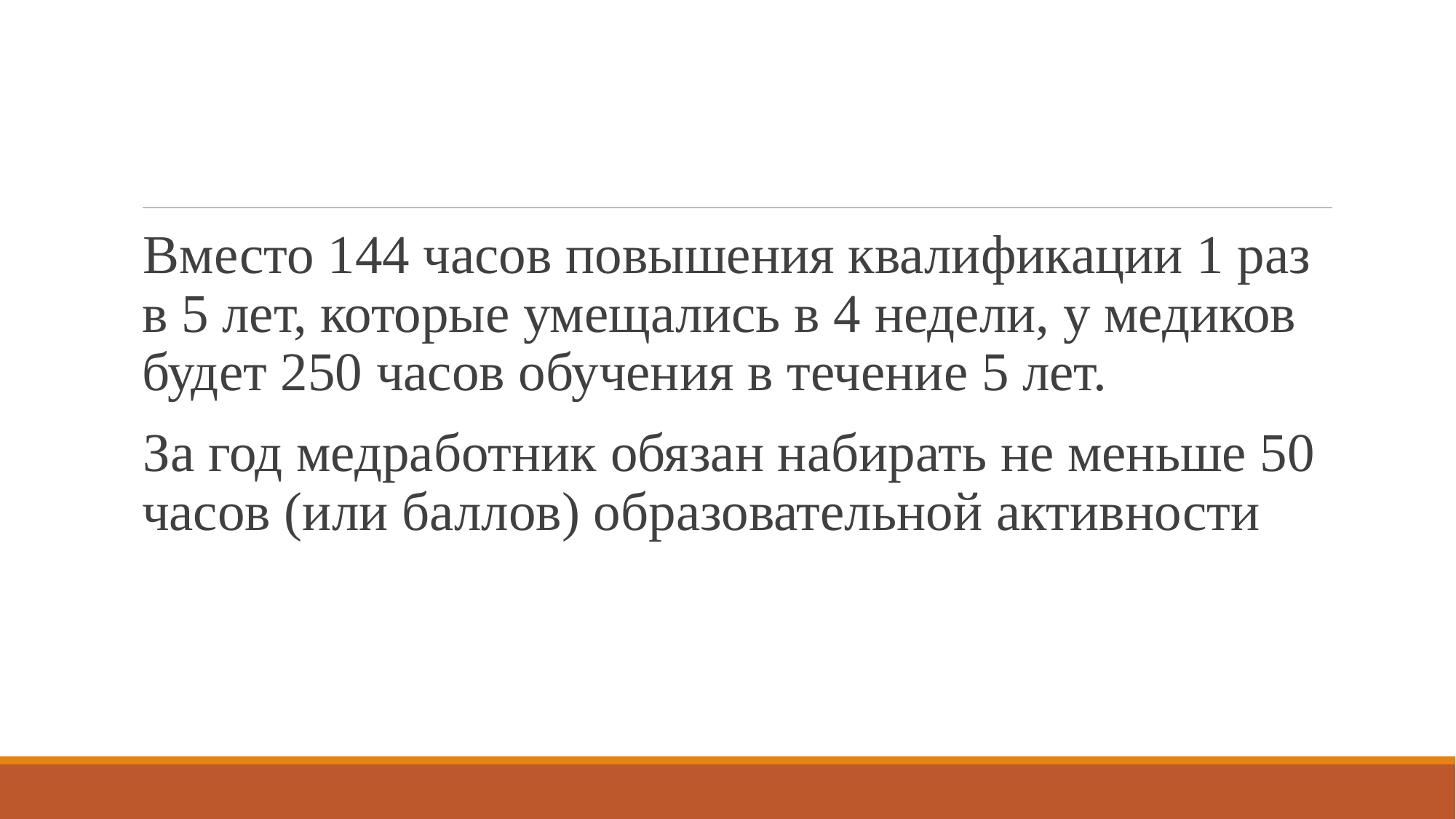

#
Вместо 144 часов повышения квалификации 1 раз в 5 лет, которые умещались в 4 недели, у медиков будет 250 часов обучения в течение 5 лет.
За год медработник обязан набирать не меньше 50 часов (или баллов) образовательной активности